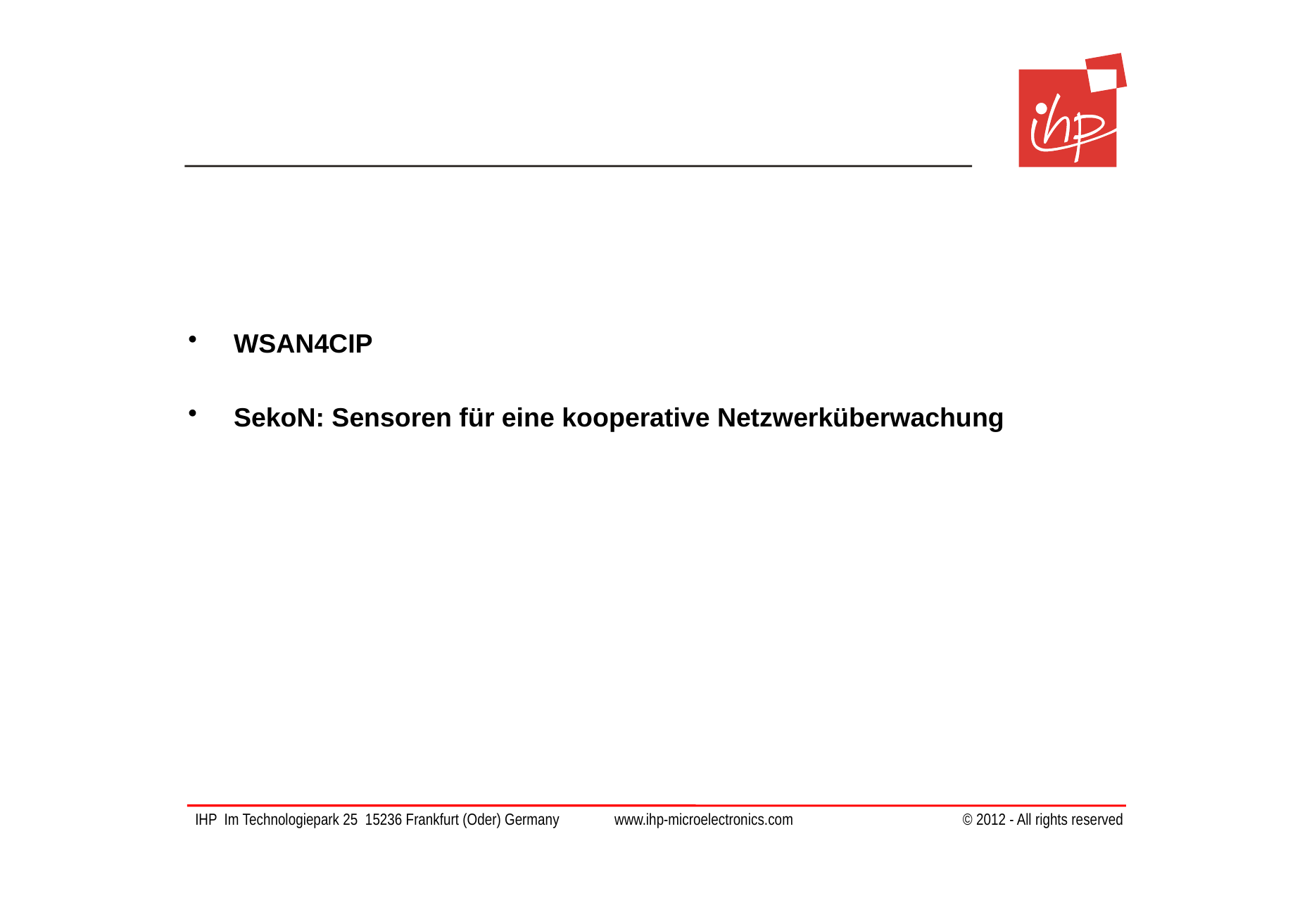

#

WSAN4CIP

SekoN: Sensoren für eine kooperative Netzwerküberwachung